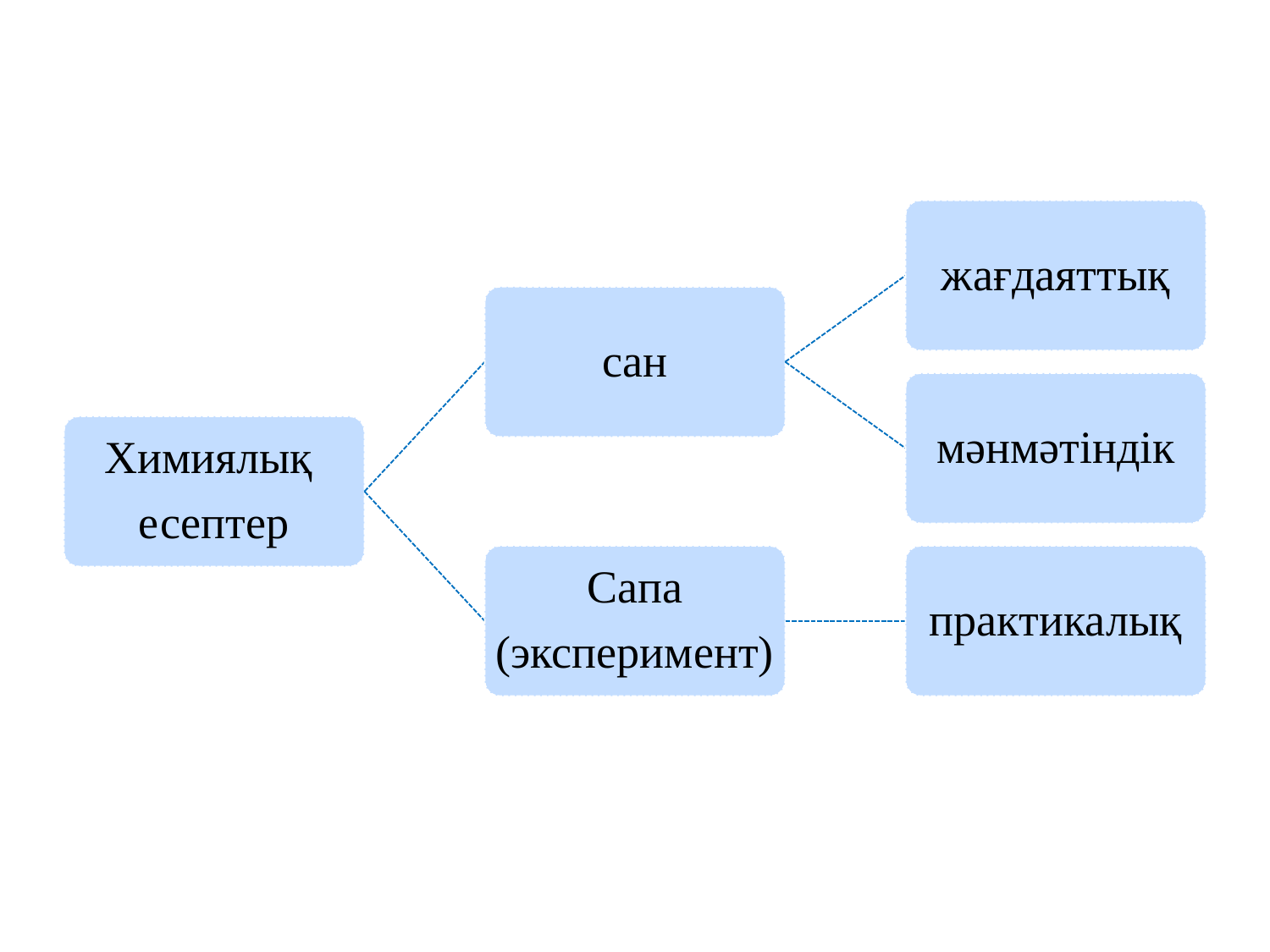

Химиялық
есептер

сан

жағдаяттық

мәнмәтіндік

Сапа
(эксперимент)

практикалық